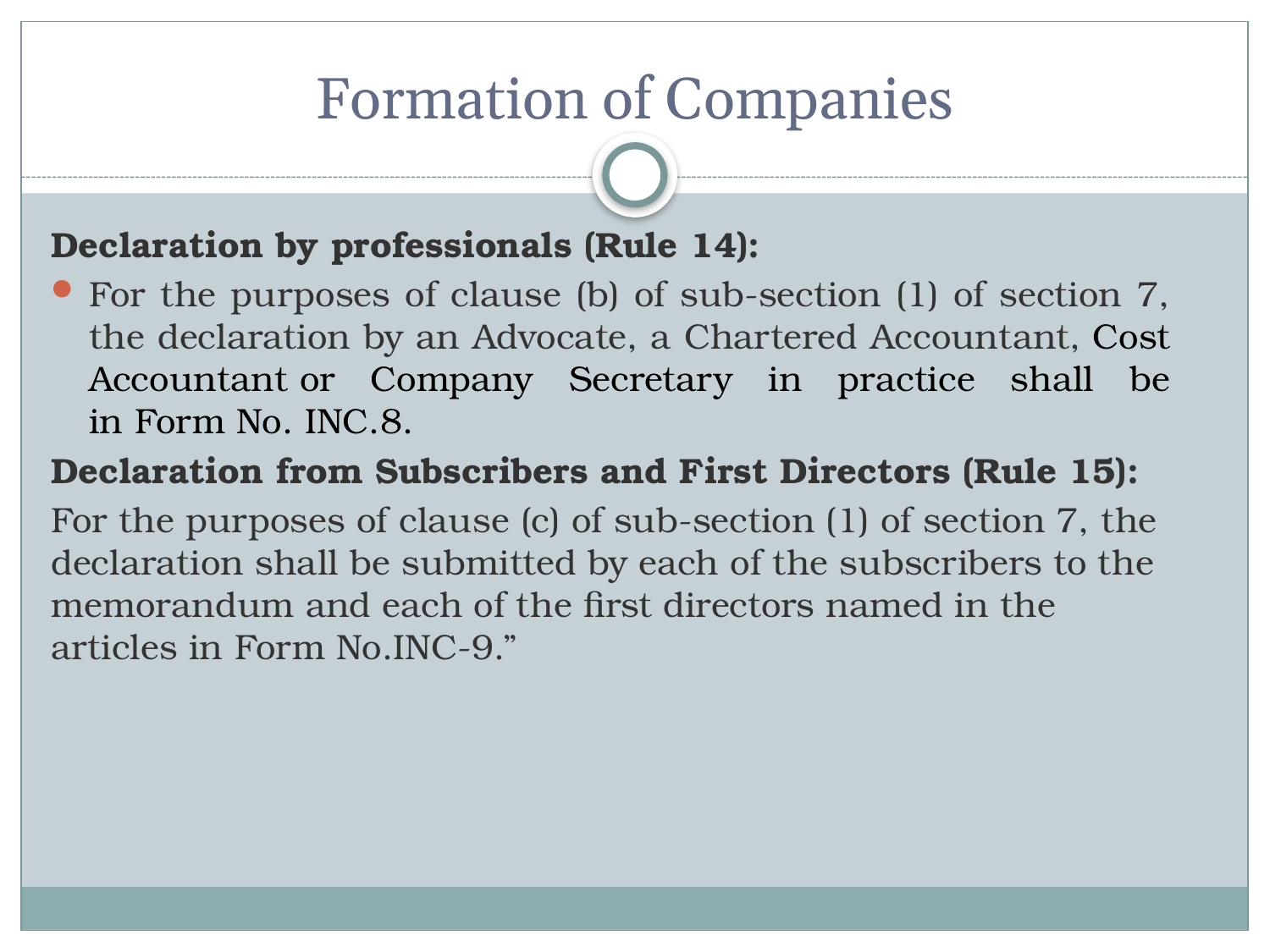

# Formation of Companies
Declaration by professionals (Rule 14):
For the purposes of clause (b) of sub-section (1) of section 7, the declaration by an Advocate, a Chartered Accountant, Cost Accountant or Company Secretary in practice shall be in Form No. INC.8.
Declaration from Subscribers and First Directors (Rule 15):
For the purposes of clause (c) of sub-section (1) of section 7, the declaration shall be submitted by each of the subscribers to the memorandum and each of the first directors named in the articles in Form No.INC-9.”